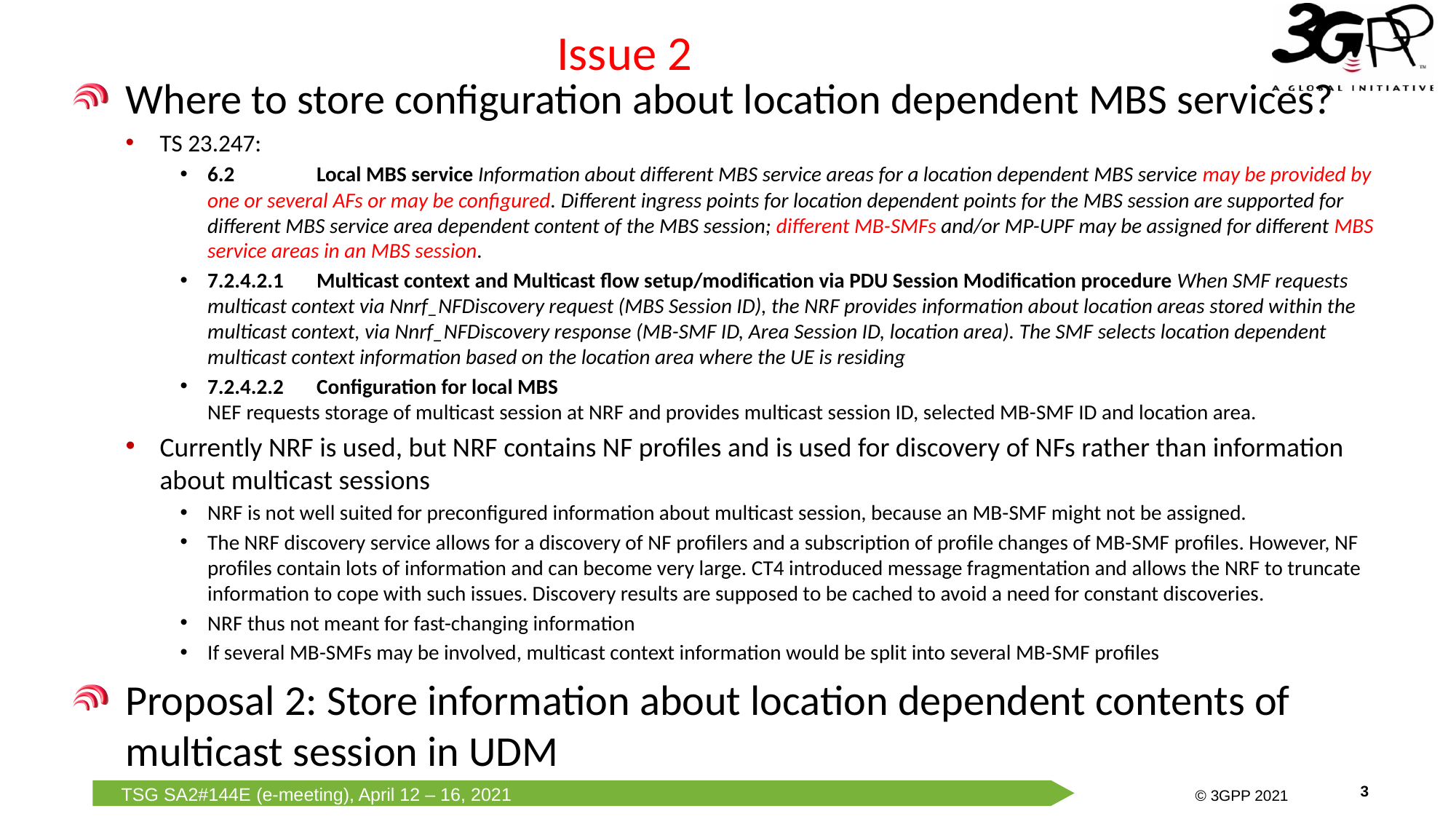

# Issue 2
Where to store configuration about location dependent MBS services?
TS 23.247:
6.2	Local MBS service Information about different MBS service areas for a location dependent MBS service may be provided by one or several AFs or may be configured. Different ingress points for location dependent points for the MBS session are supported for different MBS service area dependent content of the MBS session; different MB-SMFs and/or MP-UPF may be assigned for different MBS service areas in an MBS session.
7.2.4.2.1	Multicast context and Multicast flow setup/modification via PDU Session Modification procedure When SMF requests multicast context via Nnrf_NFDiscovery request (MBS Session ID), the NRF provides information about location areas stored within the multicast context, via Nnrf_NFDiscovery response (MB-SMF ID, Area Session ID, location area). The SMF selects location dependent multicast context information based on the location area where the UE is residing
7.2.4.2.2	Configuration for local MBS
NEF requests storage of multicast session at NRF and provides multicast session ID, selected MB-SMF ID and location area.
Currently NRF is used, but NRF contains NF profiles and is used for discovery of NFs rather than information about multicast sessions
NRF is not well suited for preconfigured information about multicast session, because an MB-SMF might not be assigned.
The NRF discovery service allows for a discovery of NF profilers and a subscription of profile changes of MB-SMF profiles. However, NF profiles contain lots of information and can become very large. CT4 introduced message fragmentation and allows the NRF to truncate information to cope with such issues. Discovery results are supposed to be cached to avoid a need for constant discoveries.
NRF thus not meant for fast-changing information
If several MB-SMFs may be involved, multicast context information would be split into several MB-SMF profiles
Proposal 2: Store information about location dependent contents of multicast session in UDM